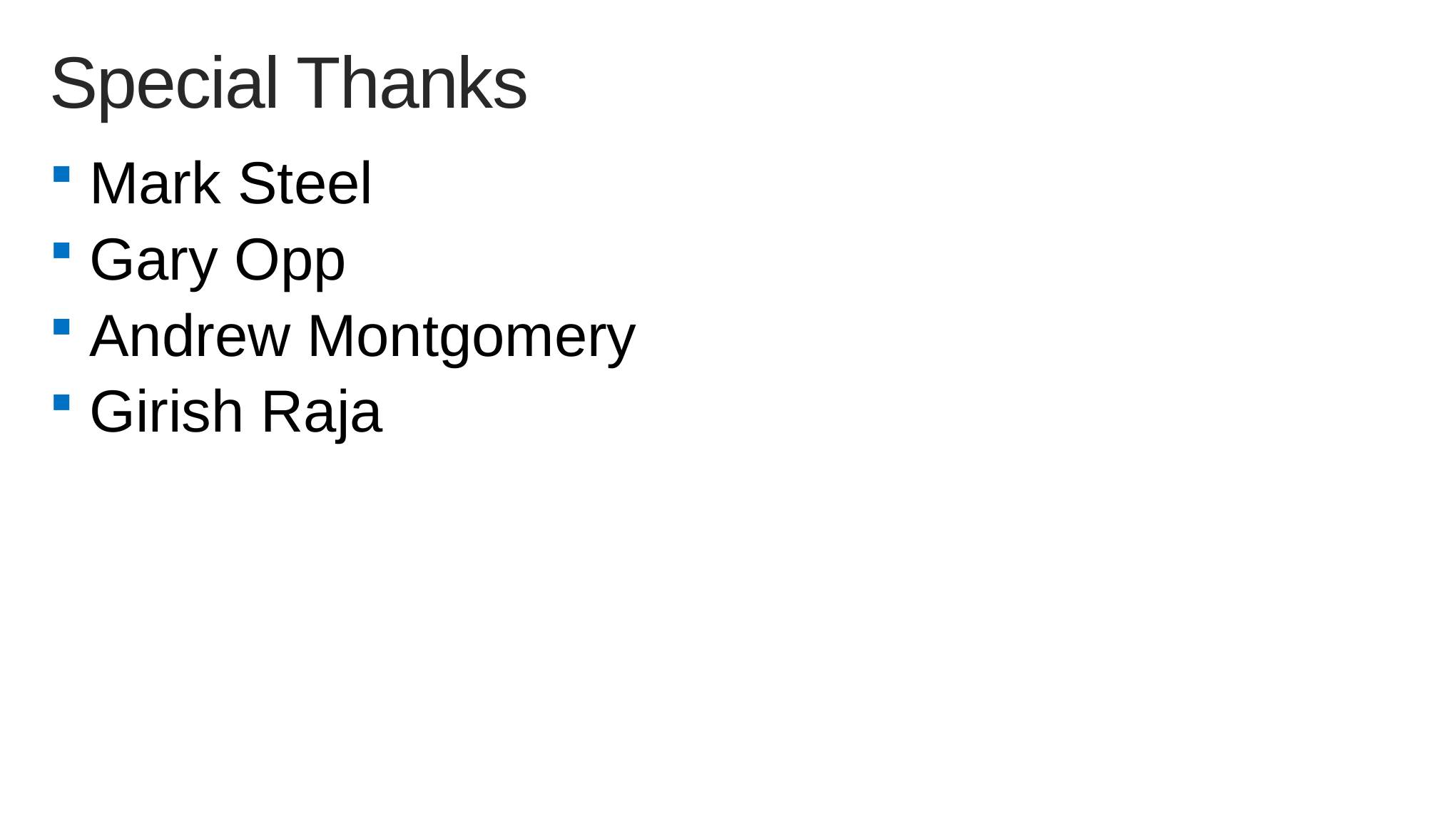

# Special Thanks
Mark Steel
Gary Opp
Andrew Montgomery
Girish Raja